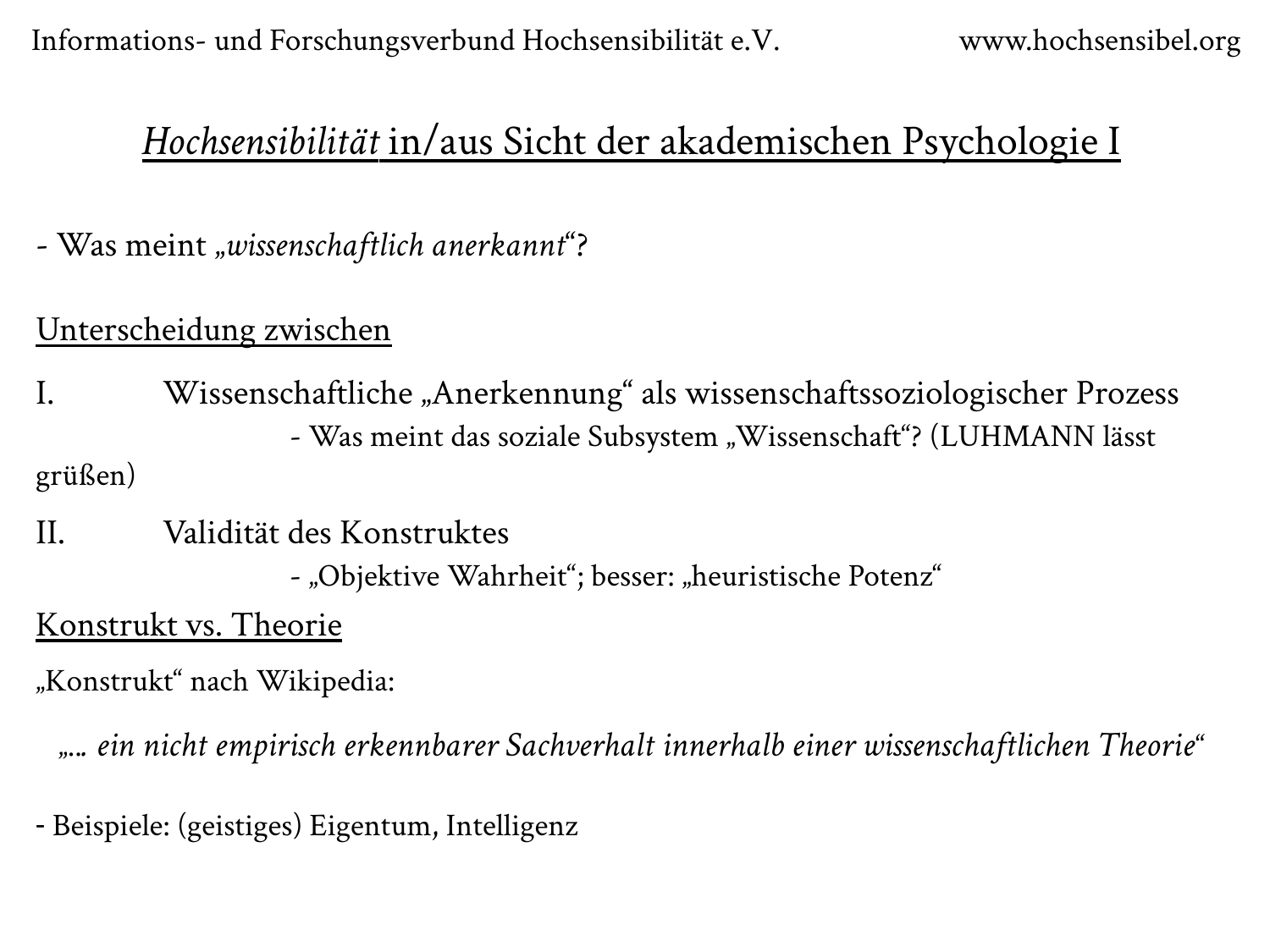

Informations- und Forschungsverbund Hochsensibilität e.V.
www.hochsensibel.org
Hochsensibilität in/aus Sicht der akademischen Psychologie I
# - Was meint „wissenschaftlich anerkannt“? Unterscheidung zwischen I. 	Wissenschaftliche „Anerkennung“ als wissenschaftssoziologischer Prozess - Was meint das soziale Subsystem „Wissenschaft“? (Luhmann lässt grüßen) II.	Validität des Konstruktes - „Objektive Wahrheit“; besser: „heuristische Potenz“
Konstrukt vs. Theorie

„Konstrukt“ nach Wikipedia:
„... ein nicht empirisch erkennbarer Sachverhalt innerhalb einer wissenschaftlichen Theorie“
- Beispiele: (geistiges) Eigentum, Intelligenz